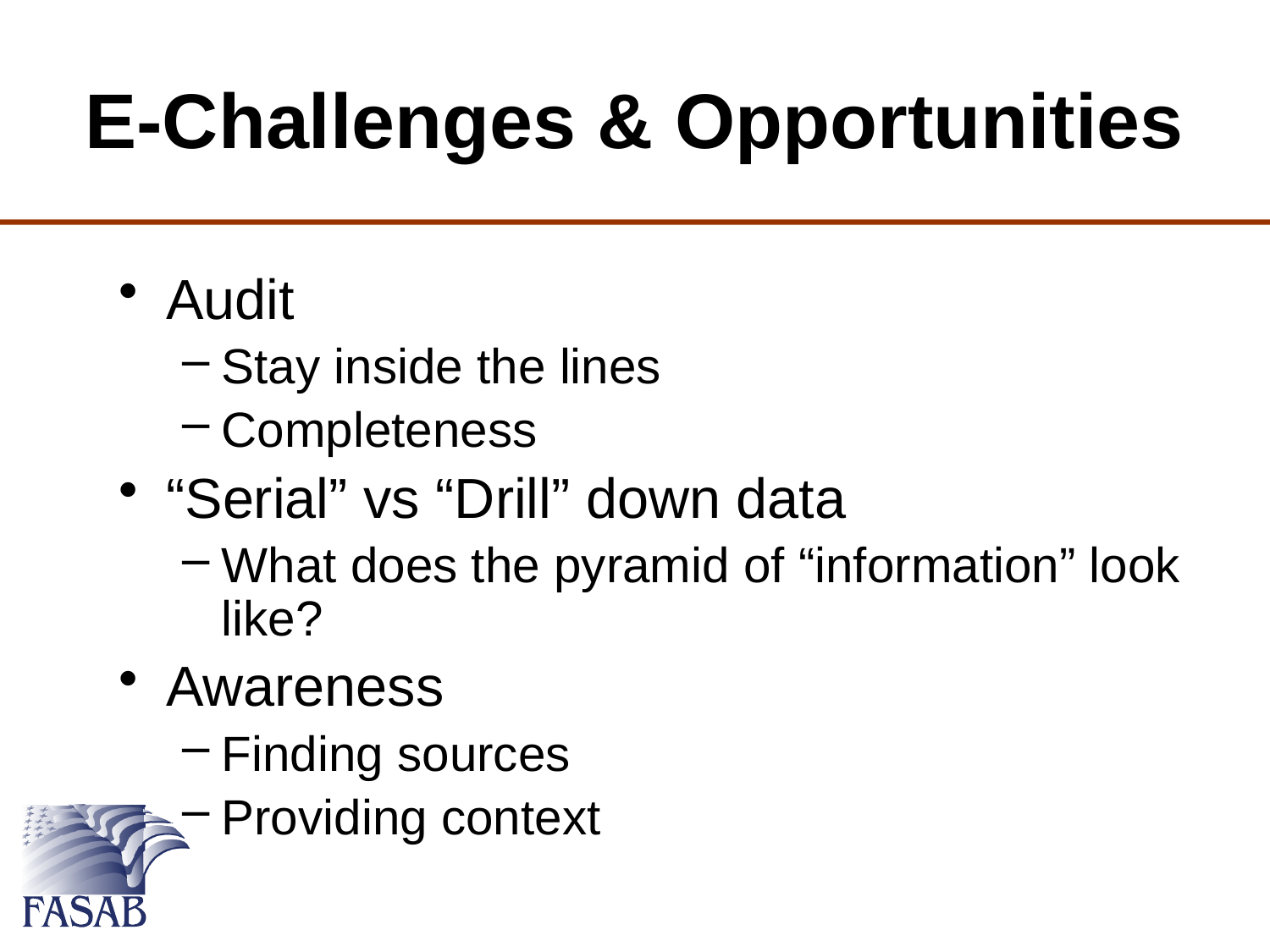

# E-Challenges & Opportunities
Audit
Stay inside the lines
Completeness
“Serial” vs “Drill” down data
What does the pyramid of “information” look like?
Awareness
Finding sources
Providing context